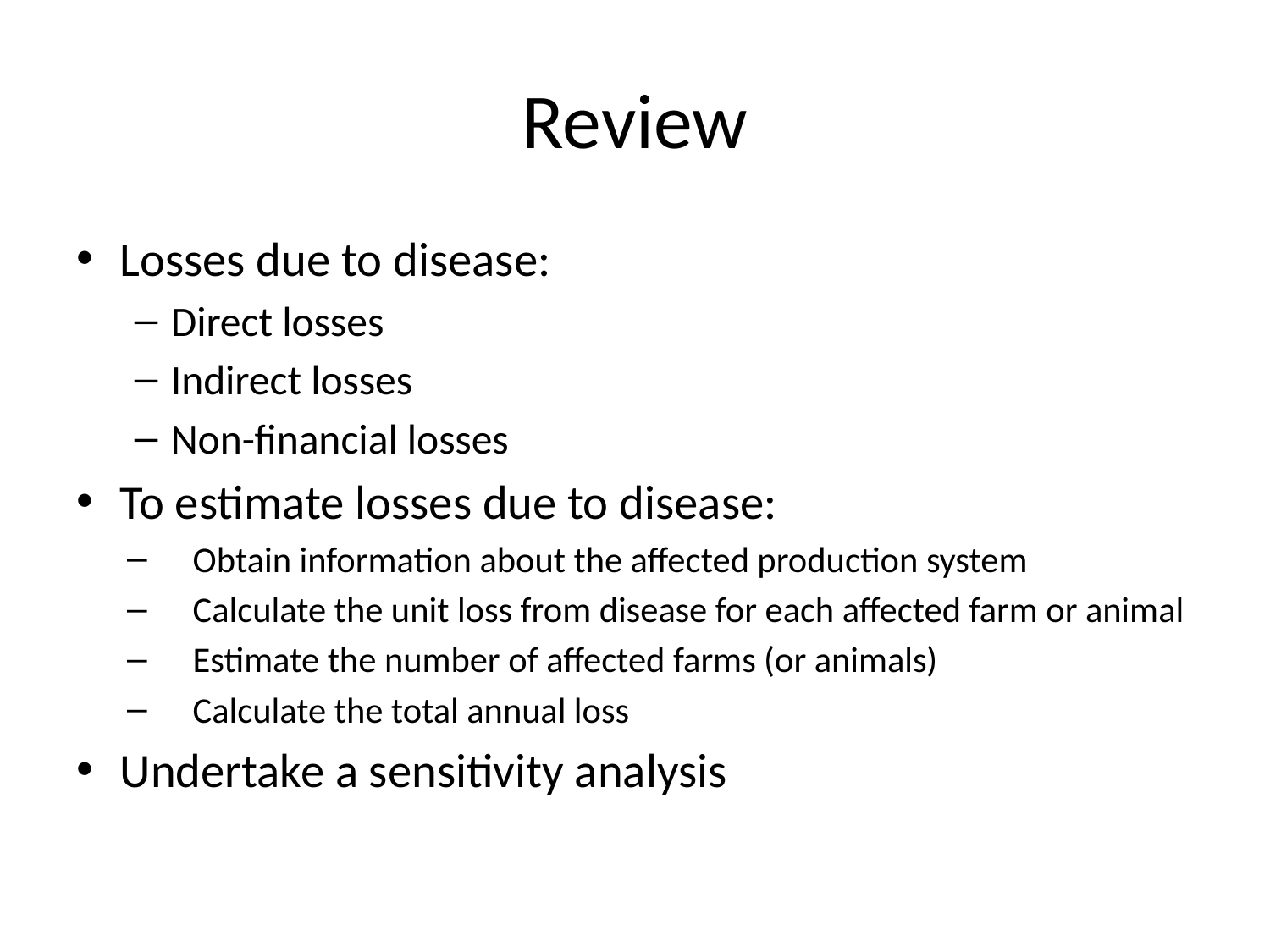

# Review
Losses due to disease:
Direct losses
Indirect losses
Non-financial losses
To estimate losses due to disease:
Obtain information about the affected production system
Calculate the unit loss from disease for each affected farm or animal
Estimate the number of affected farms (or animals)
Calculate the total annual loss
Undertake a sensitivity analysis